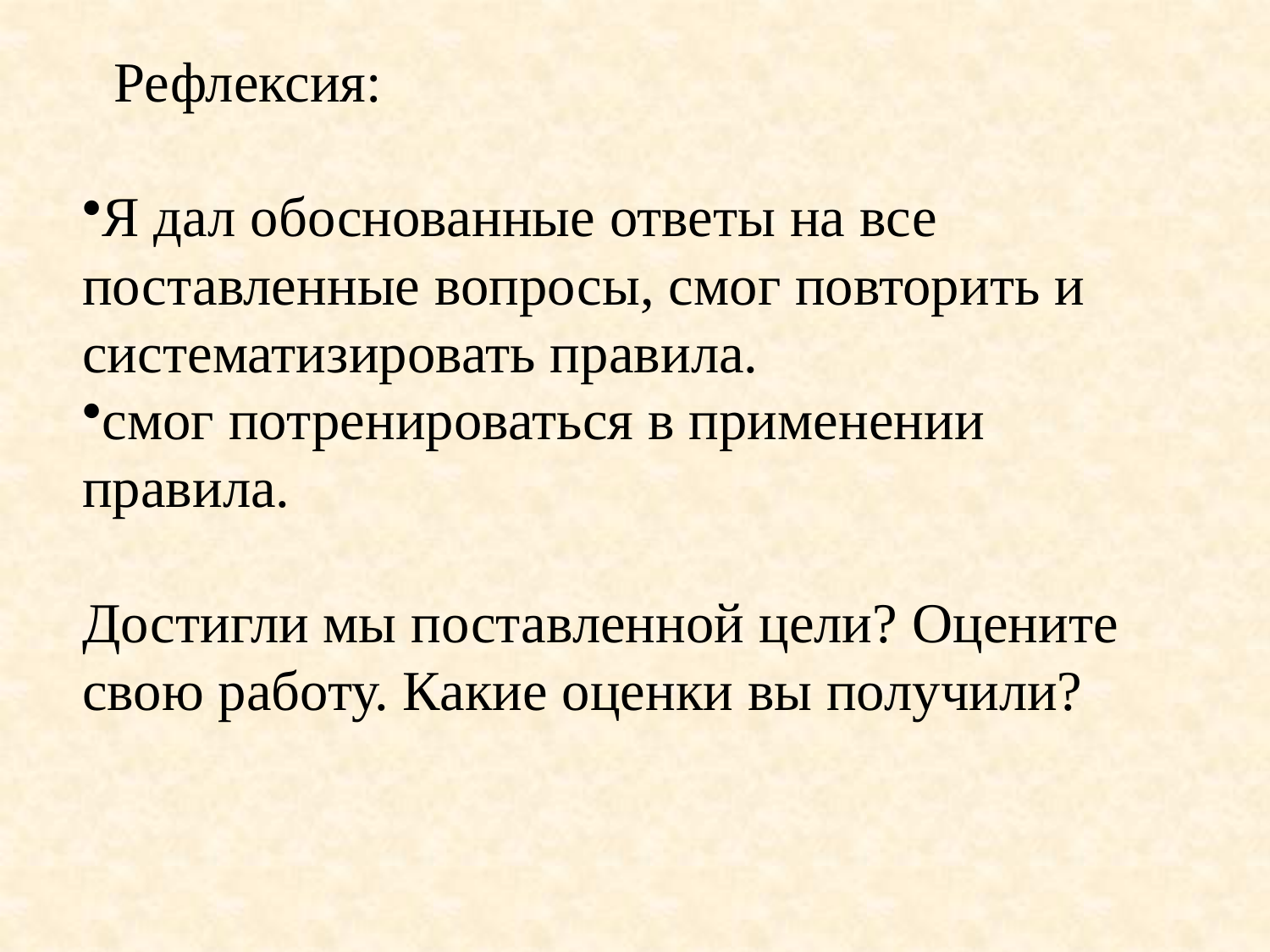

Рефлексия:

Я дал обоснованные ответы на все поставленные вопросы, смог повторить и систематизировать правила.
смог потренироваться в применении правила.

Достигли мы поставленной цели? Оцените свою работу. Какие оценки вы получили?